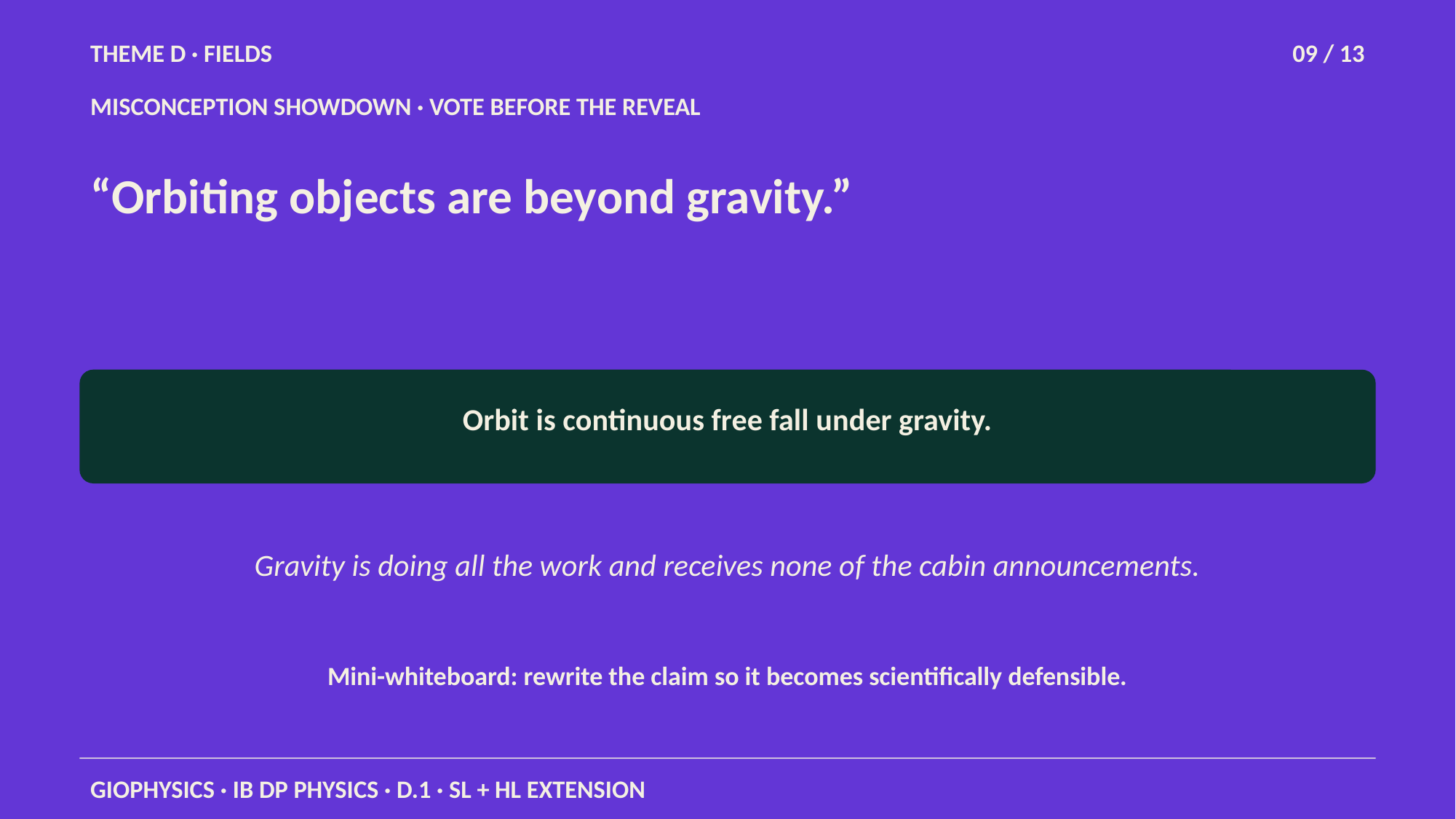

THEME D · FIELDS
09 / 13
MISCONCEPTION SHOWDOWN · VOTE BEFORE THE REVEAL
“Orbiting objects are beyond gravity.”

Orbit is continuous free fall under gravity.
Gravity is doing all the work and receives none of the cabin announcements.
Mini-whiteboard: rewrite the claim so it becomes scientifically defensible.

GIOPHYSICS · IB DP PHYSICS · D.1 · SL + HL EXTENSION